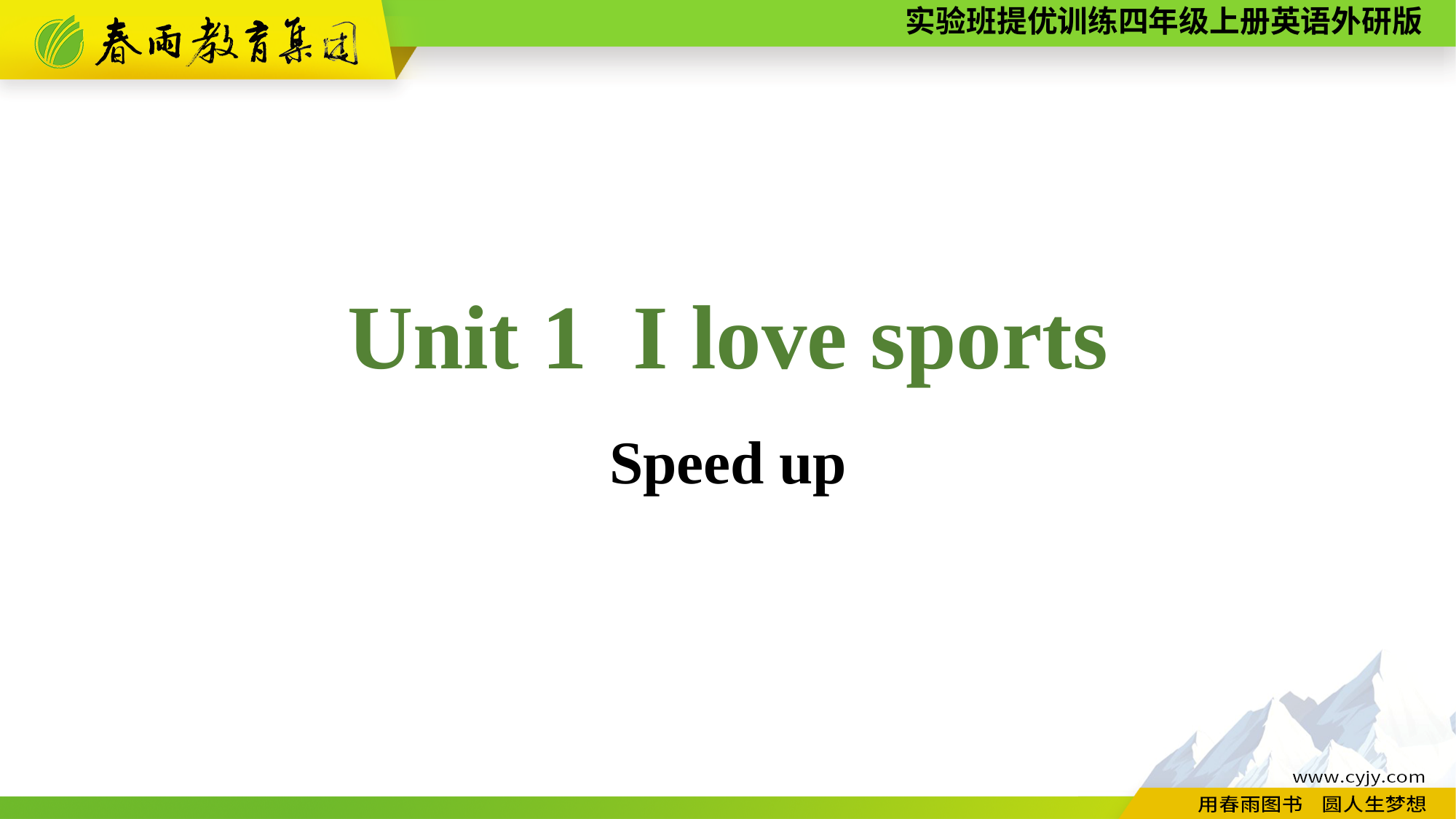

Unit 1  I love sports
Speed up